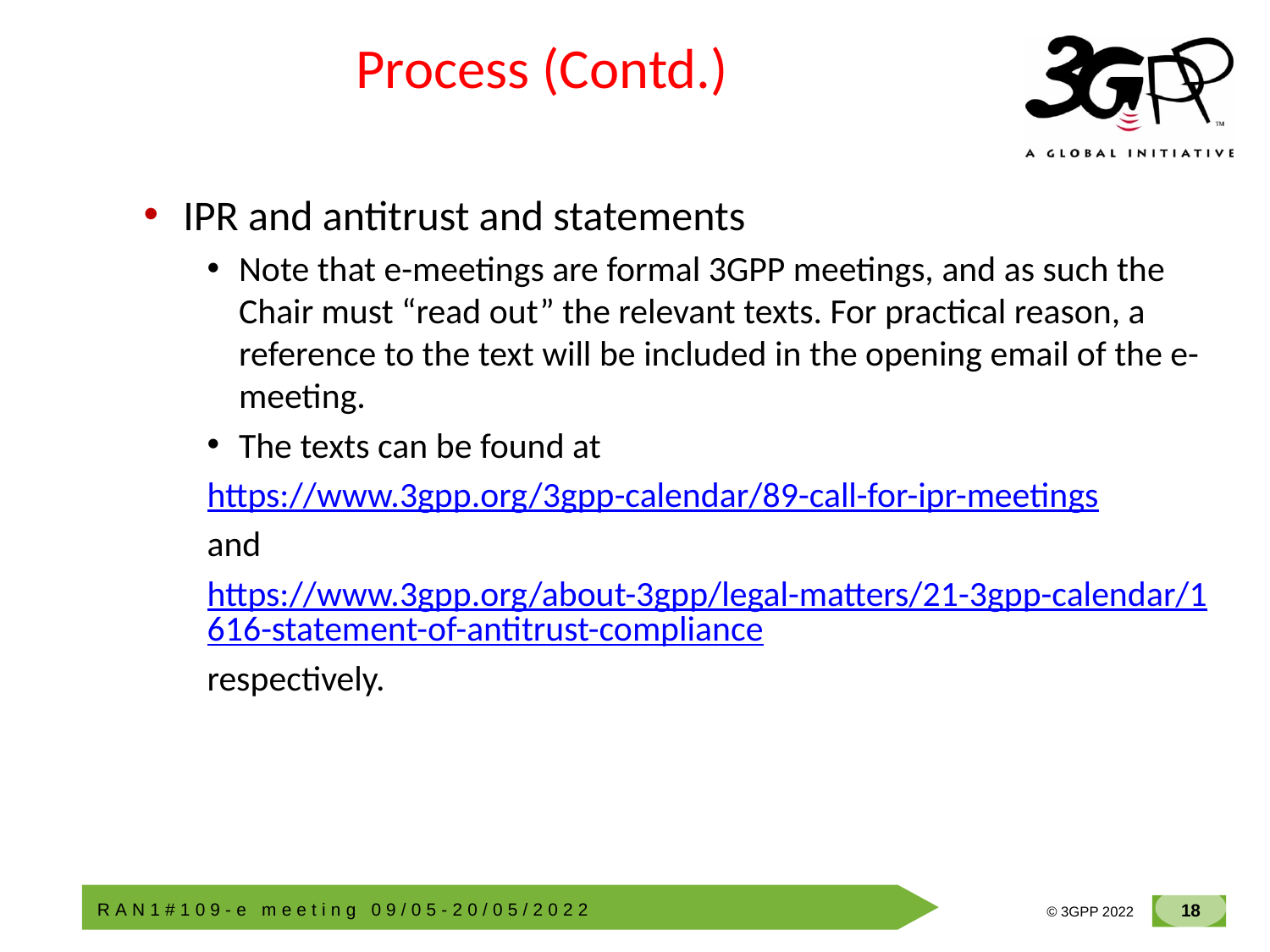

# Process (Contd.)
IPR and antitrust and statements
Note that e-meetings are formal 3GPP meetings, and as such the Chair must “read out” the relevant texts. For practical reason, a reference to the text will be included in the opening email of the e-meeting.
The texts can be found at
https://www.3gpp.org/3gpp-calendar/89-call-for-ipr-meetings
and
https://www.3gpp.org/about-3gpp/legal-matters/21-3gpp-calendar/1616-statement-of-antitrust-compliance
respectively.